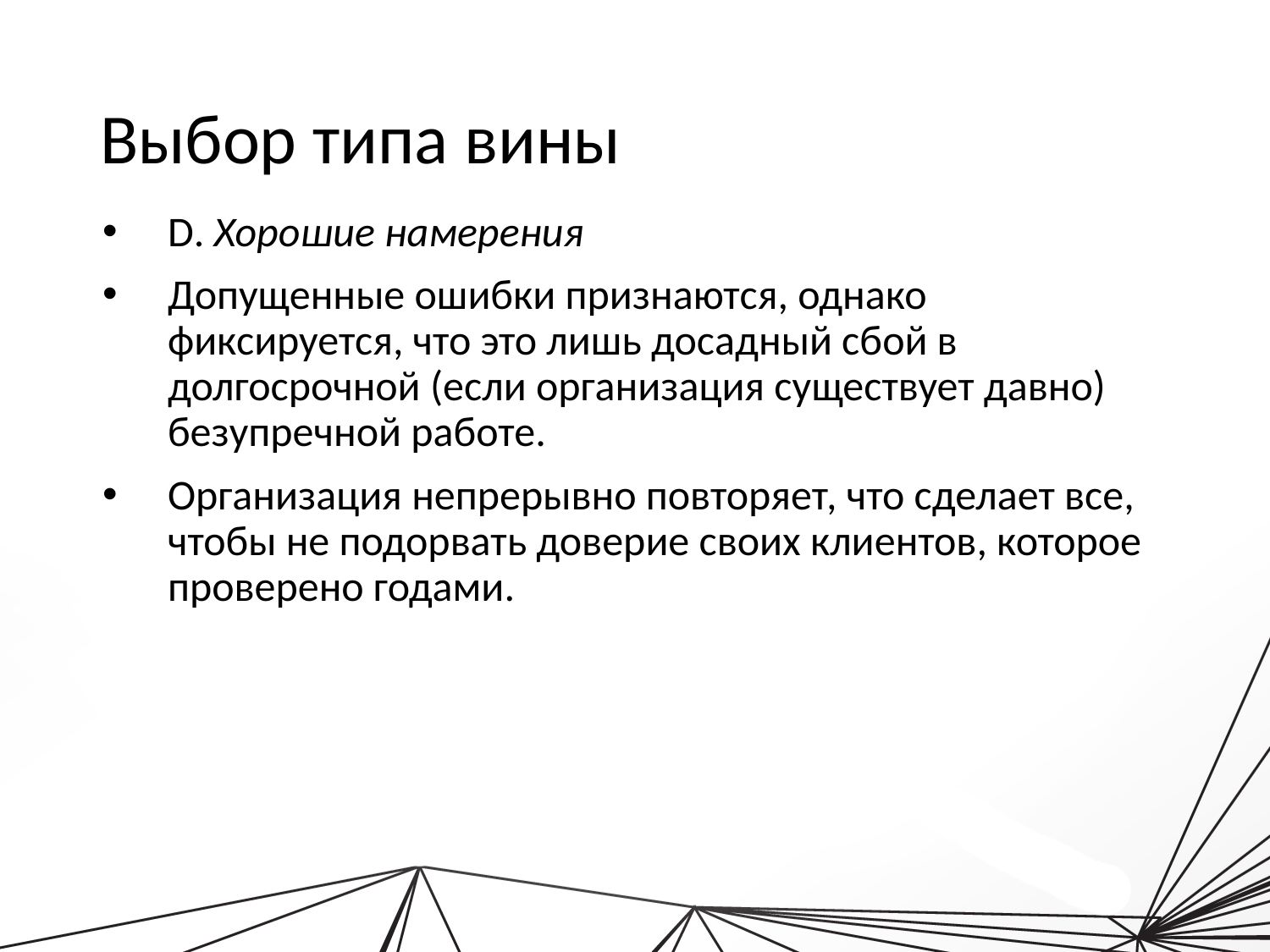

Выбор типа вины
D. Хорошие намерения
Допущенные ошибки признаются, однако фиксируется, что это лишь досадный сбой в долгосрочной (если организация существует давно) безупречной работе.
Организация непрерывно повторяет, что сделает все, чтобы не подорвать доверие своих клиентов, которое проверено годами.